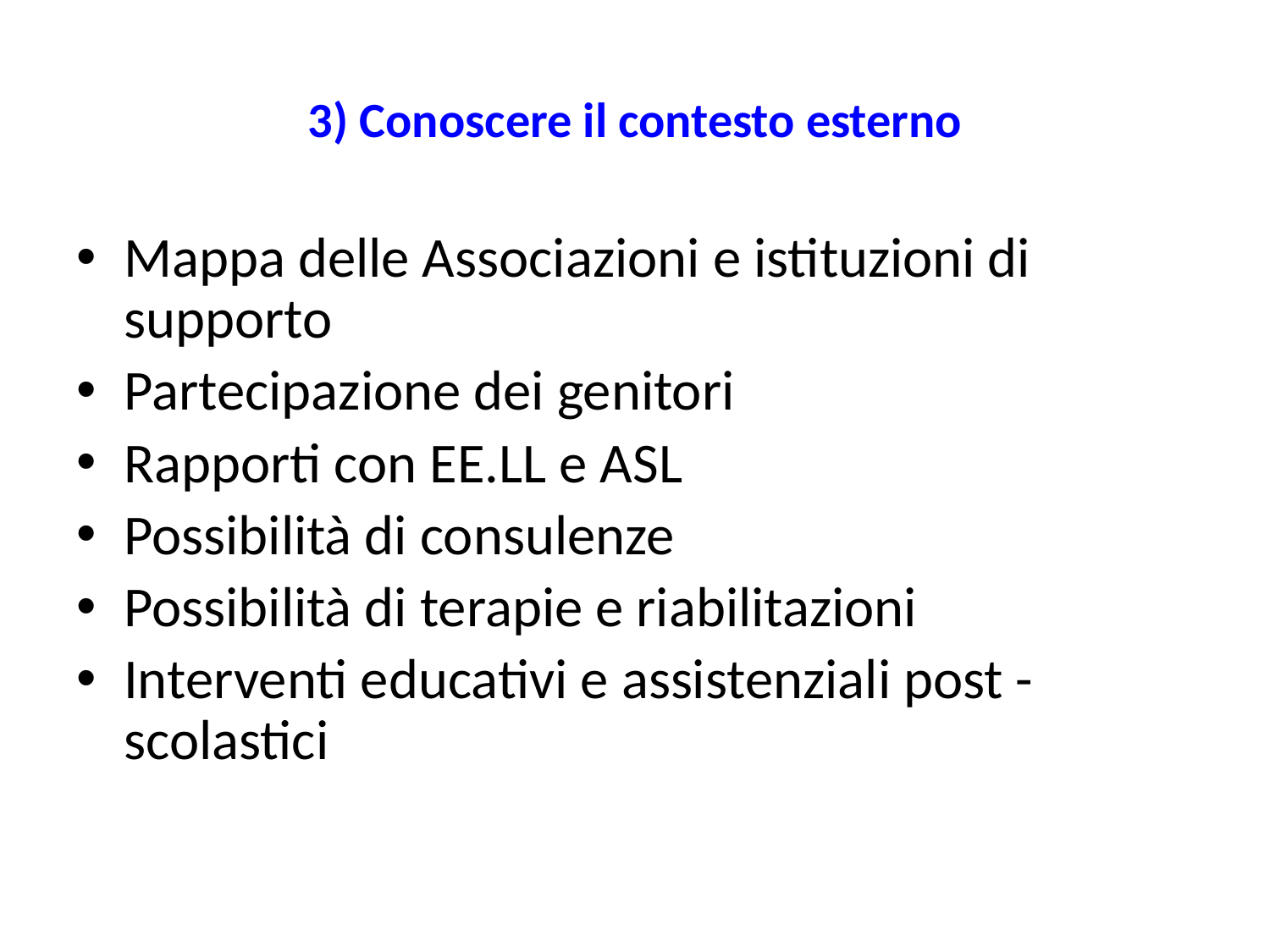

# 3) Conoscere il contesto esterno
Mappa delle Associazioni e istituzioni di supporto
Partecipazione dei genitori
Rapporti con EE.LL e ASL
Possibilità di consulenze
Possibilità di terapie e riabilitazioni
Interventi educativi e assistenziali post - scolastici